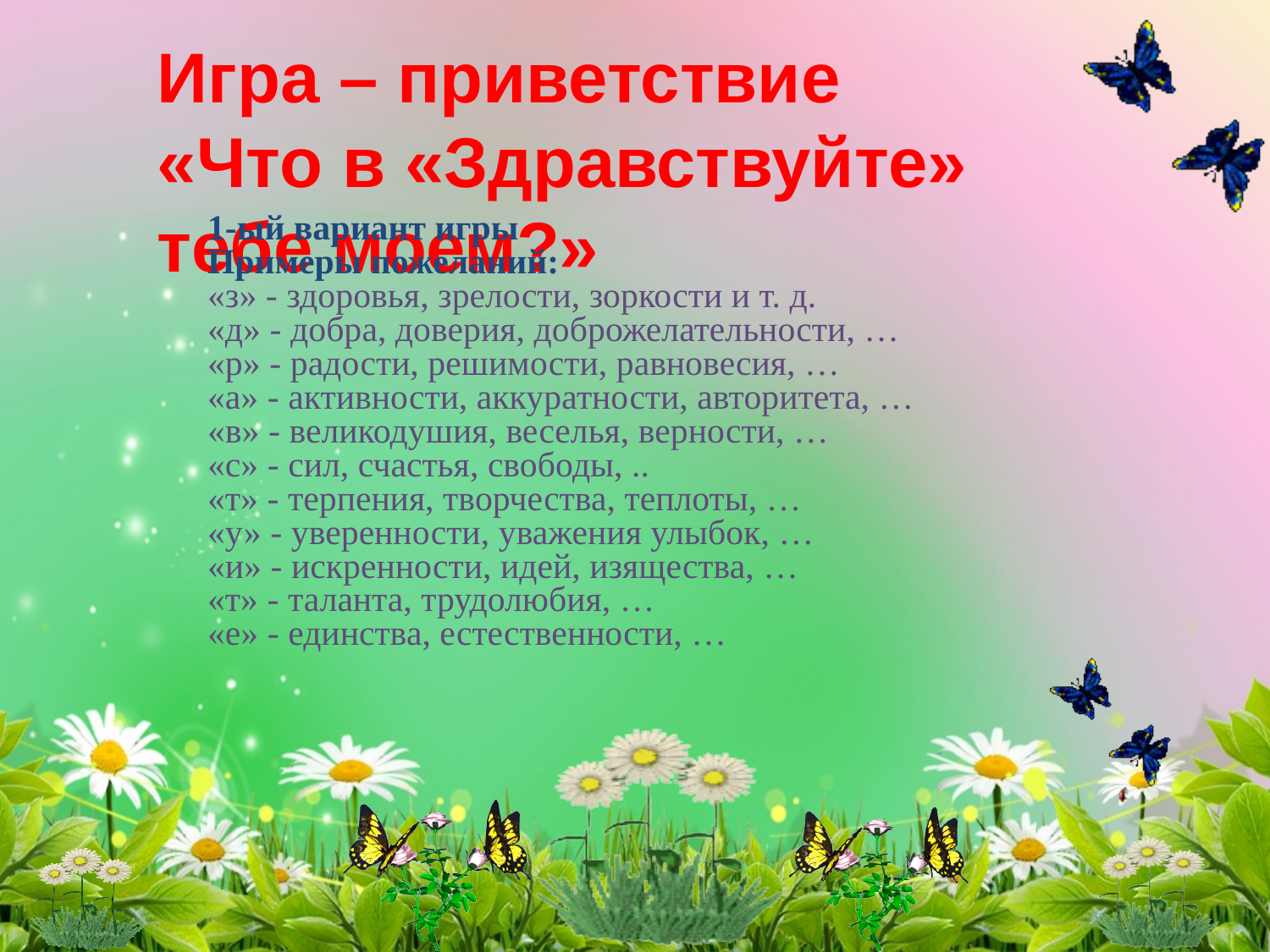

Игра – приветствие
«Что в «Здравствуйте» тебе моем?»
1-ый вариант игры
Примеры пожеланий:
«з» - здоровья, зрелости, зоркости и т. д.
«д» - добра, доверия, доброжелательности, …
«р» - радости, решимости, равновесия, …
«а» - активности, аккуратности, авторитета, …
«в» - великодушия, веселья, верности, …
«с» - сил, счастья, свободы, ..
«т» - терпения, творчества, теплоты, …
«у» - уверенности, уважения улыбок, …
«и» - искренности, идей, изящества, …
«т» - таланта, трудолюбия, …
«е» - единства, естественности, …